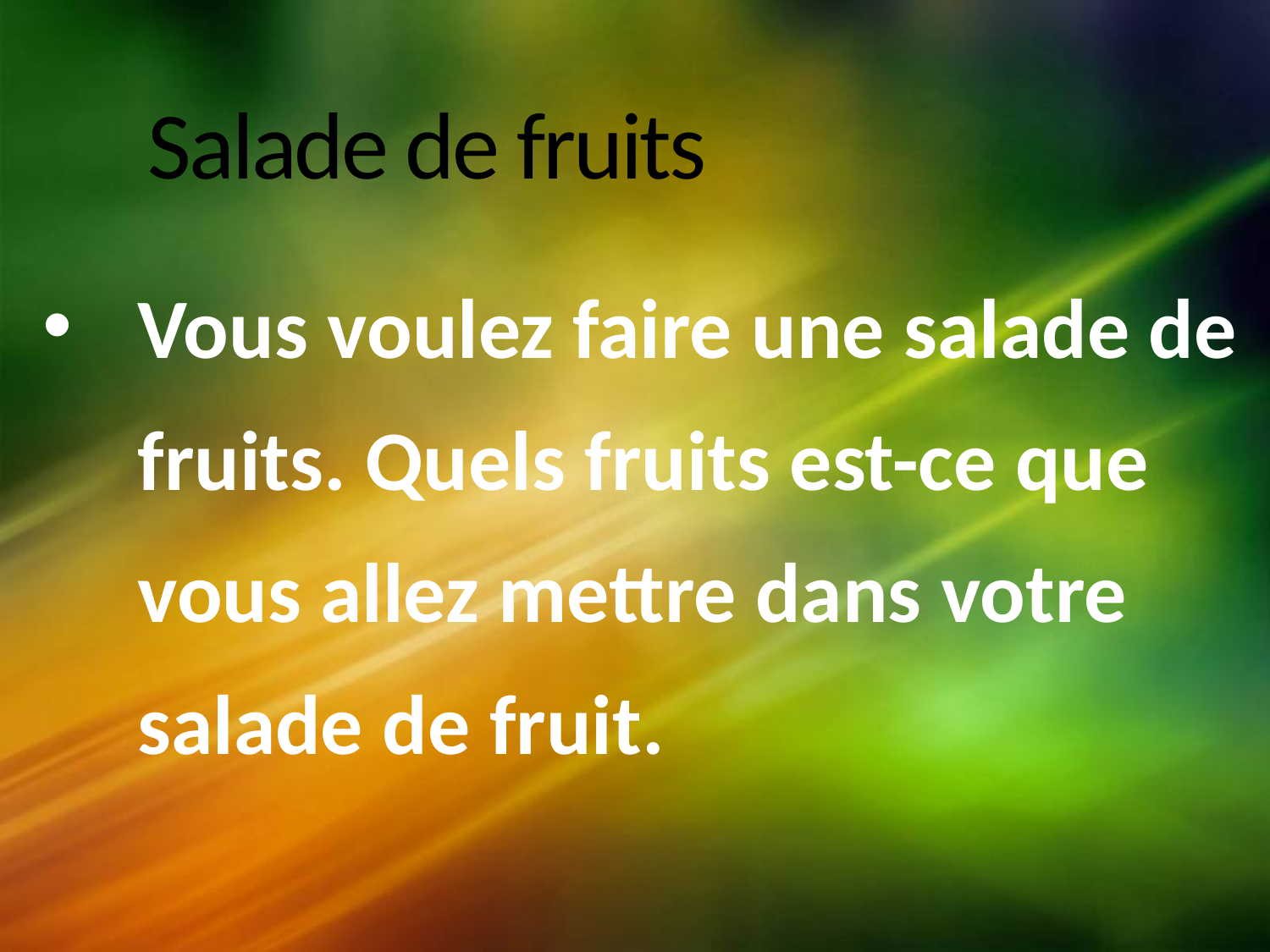

# Salade de fruits
Vous voulez faire une salade de fruits. Quels fruits est-ce que vous allez mettre dans votre salade de fruit.